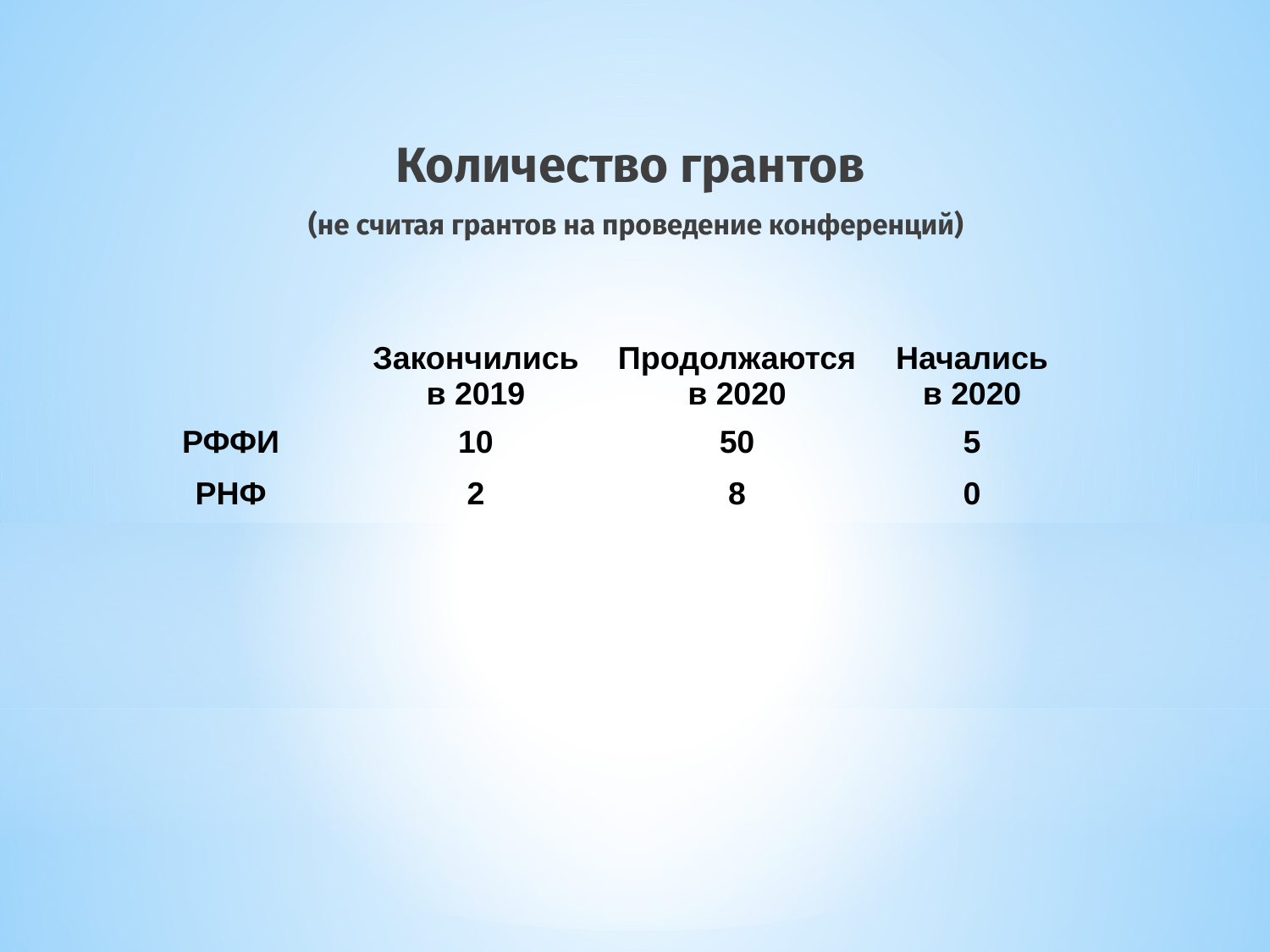

Количество грантов
(не считая грантов на проведение конференций)
|  | Закончились в 2019 | Продолжаются в 2020 | Начались в 2020 |
| --- | --- | --- | --- |
| РФФИ | 10 | 50 | 5 |
| РНФ | 2 | 8 | 0 |